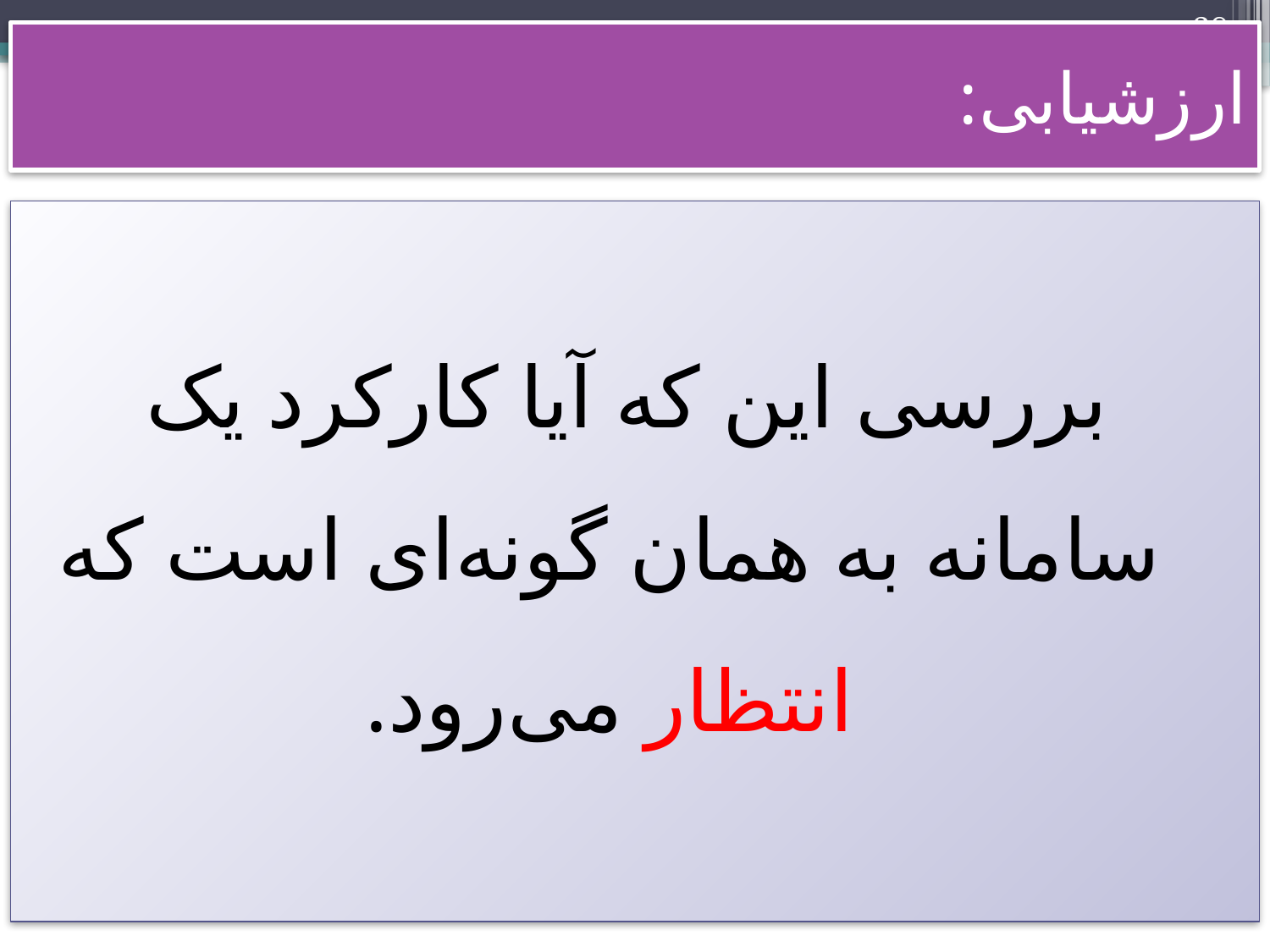

29
# ارزشیابی:
بررسی این که آیا کارکرد یک سامانه به همان گونه‌ای است که انتظار می‌رود.